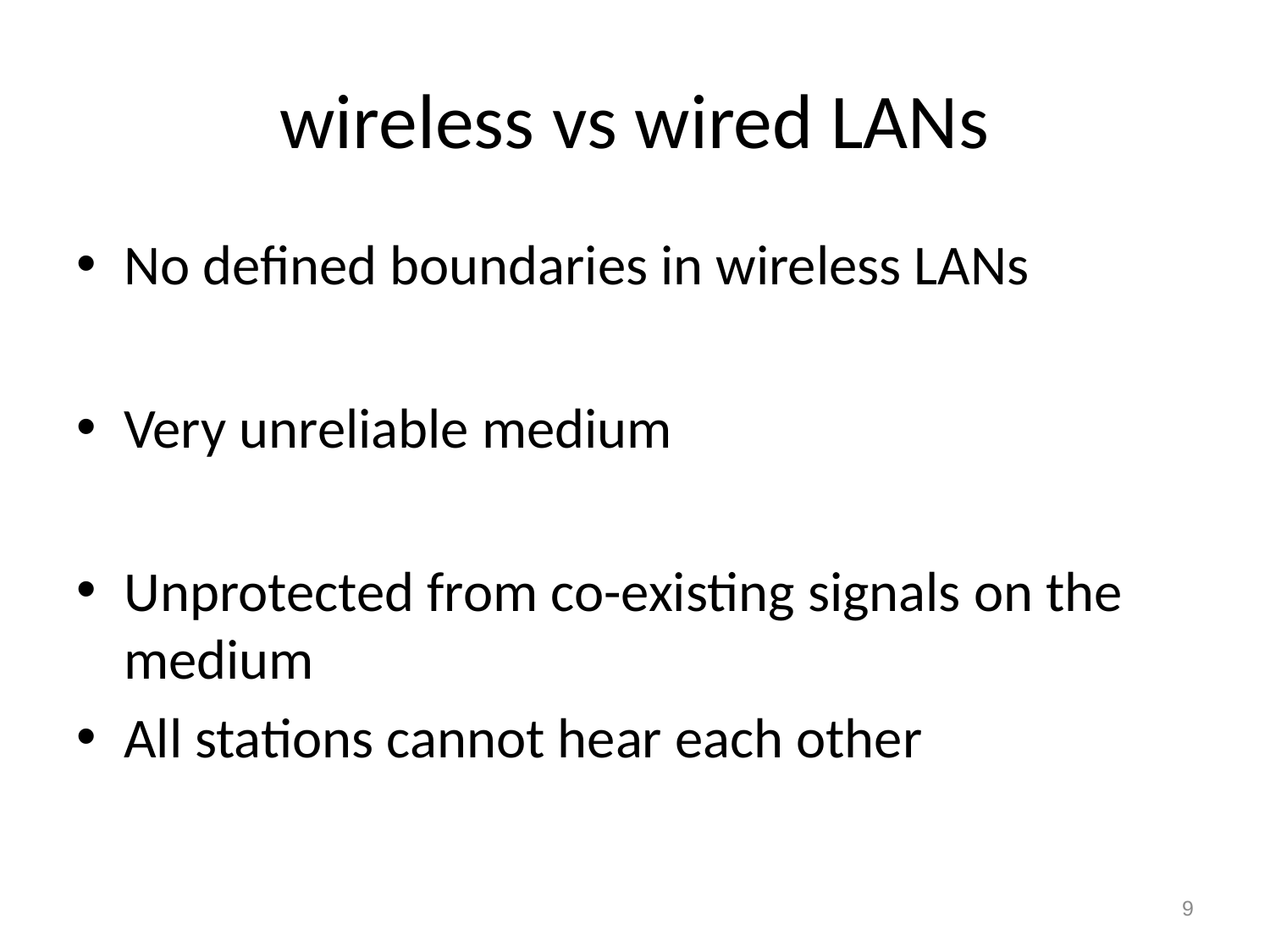

# wireless vs wired LANs
No defined boundaries in wireless LANs

Very unreliable medium

Unprotected from co-existing signals on the medium
All stations cannot hear each other
9